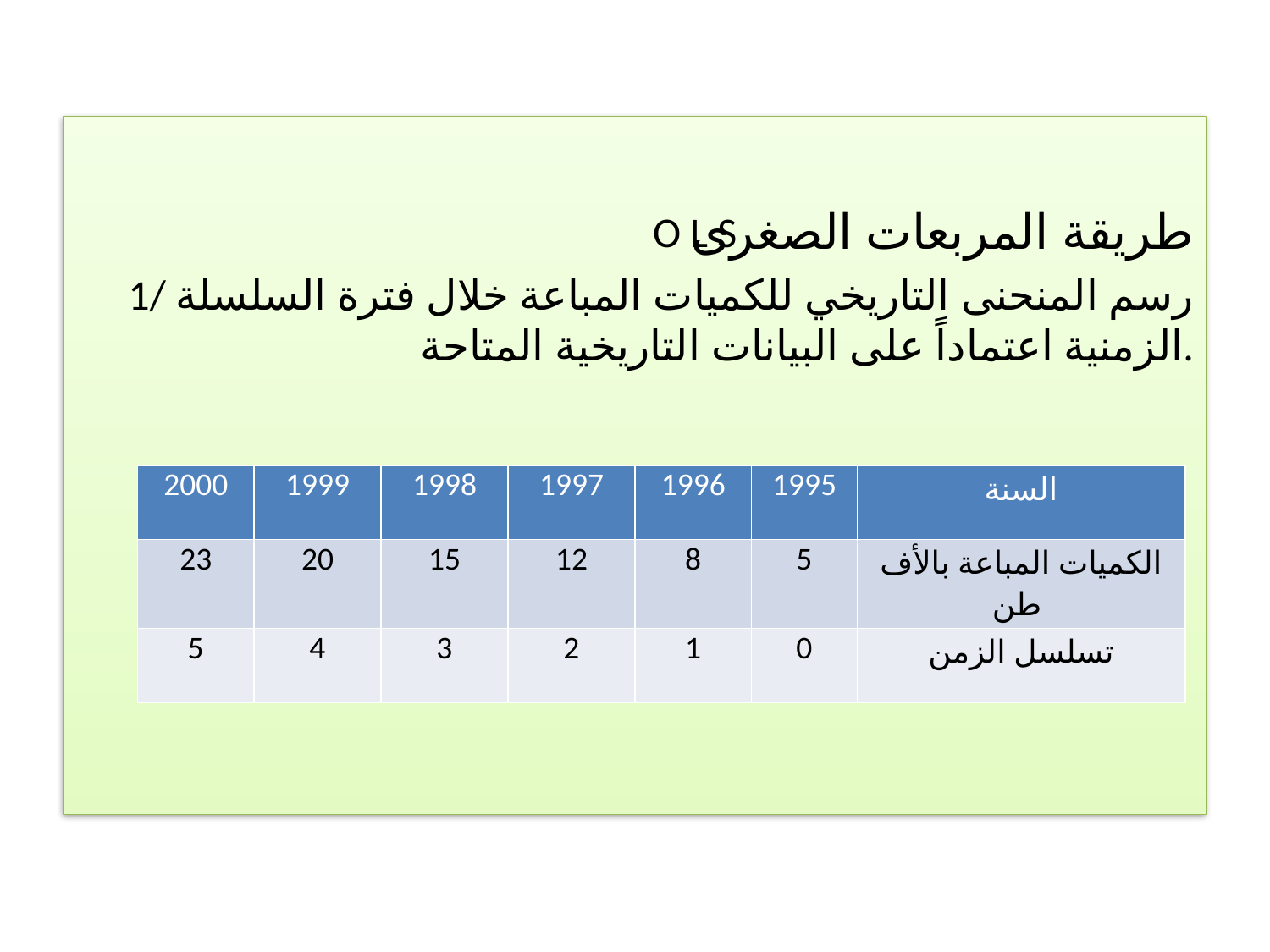

طريقة المربعات الصغرى
1/ رسم المنحنى التاريخي للكميات المباعة خلال فترة السلسلة الزمنية اعتماداً على البيانات التاريخية المتاحة.

O L S
| 2000 | 1999 | 1998 | 1997 | 1996 | 1995 | السنة |
| --- | --- | --- | --- | --- | --- | --- |
| 23 | 20 | 15 | 12 | 8 | 5 | الكميات المباعة بالأف طن |
| 5 | 4 | 3 | 2 | 1 | 0 | تسلسل الزمن |